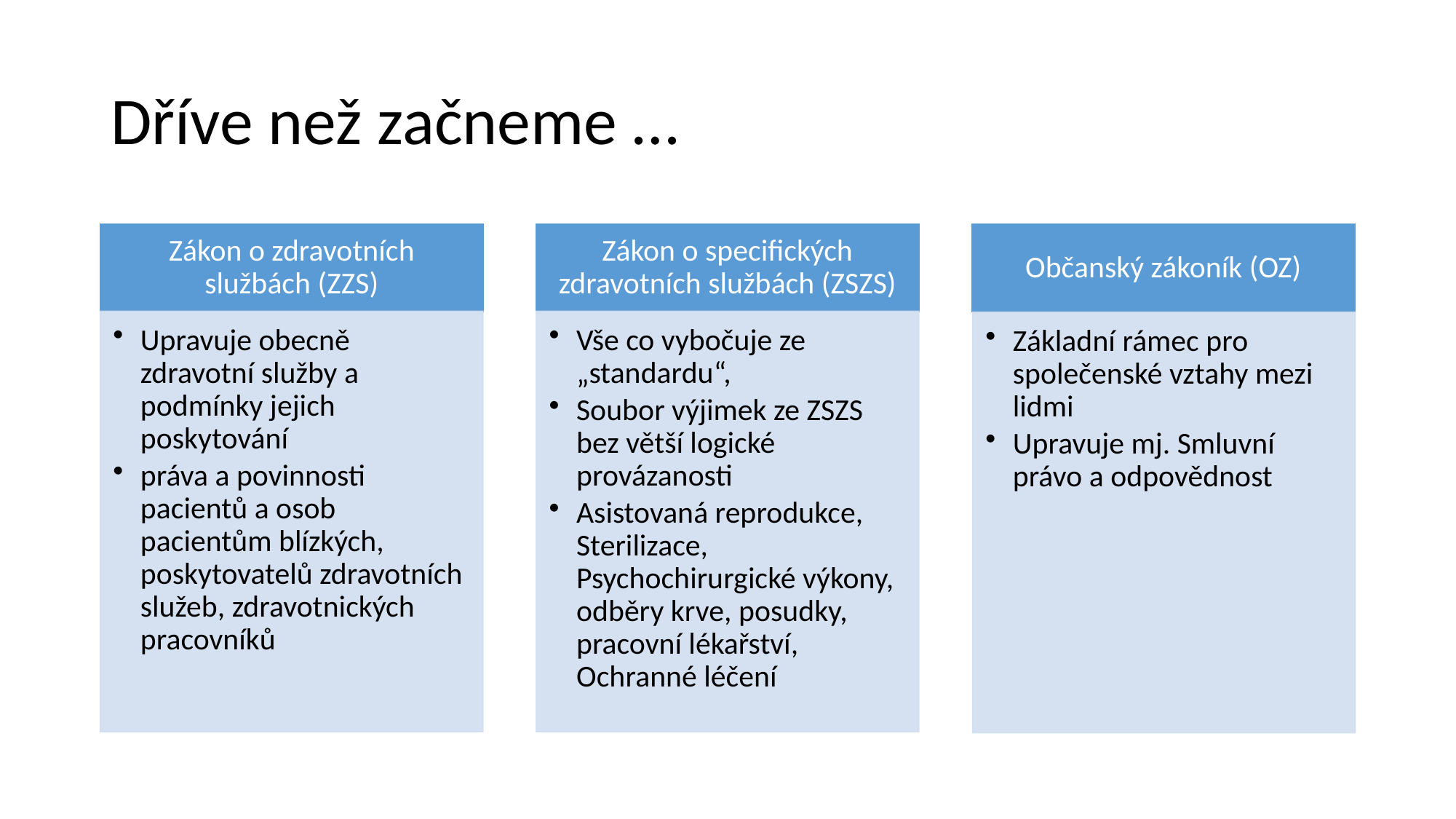

# Dříve než začneme …
Zákon o zdravotních službách (ZZS)
Upravuje obecně zdravotní služby a podmínky jejich poskytování
práva a povinnosti pacientů a osob pacientům blízkých, poskytovatelů zdravotních služeb, zdravotnických pracovníků
Zákon o specifických zdravotních službách (ZSZS)
Vše co vybočuje ze „standardu“,
Soubor výjimek ze ZSZS bez větší logické provázanosti
Asistovaná reprodukce, Sterilizace, Psychochirurgické výkony, odběry krve, posudky, pracovní lékařství, Ochranné léčení
Občanský zákoník (OZ)
Základní rámec pro společenské vztahy mezi lidmi
Upravuje mj. Smluvní právo a odpovědnost